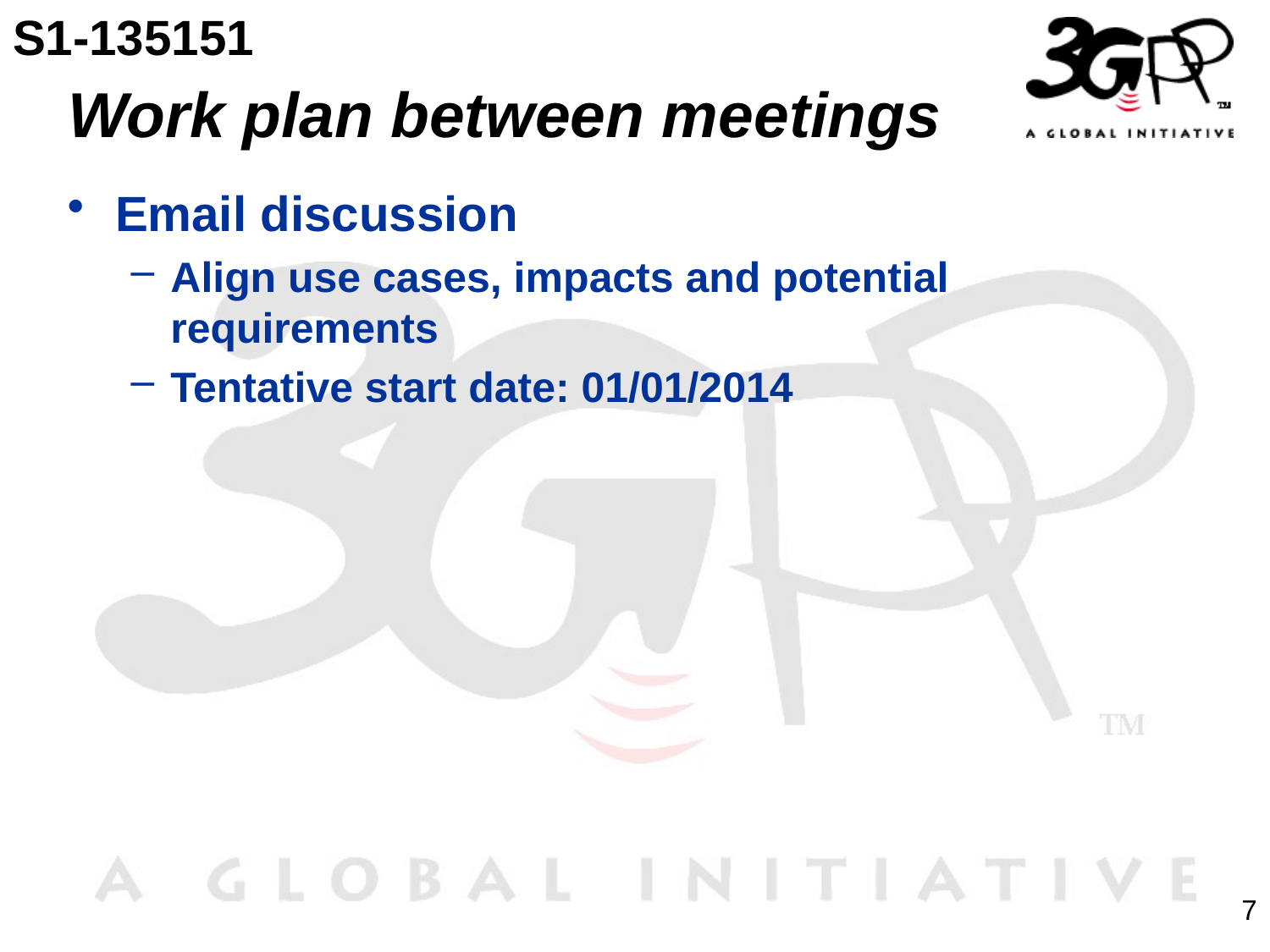

S1-135151
# Work plan between meetings
Email discussion
Align use cases, impacts and potential requirements
Tentative start date: 01/01/2014
7